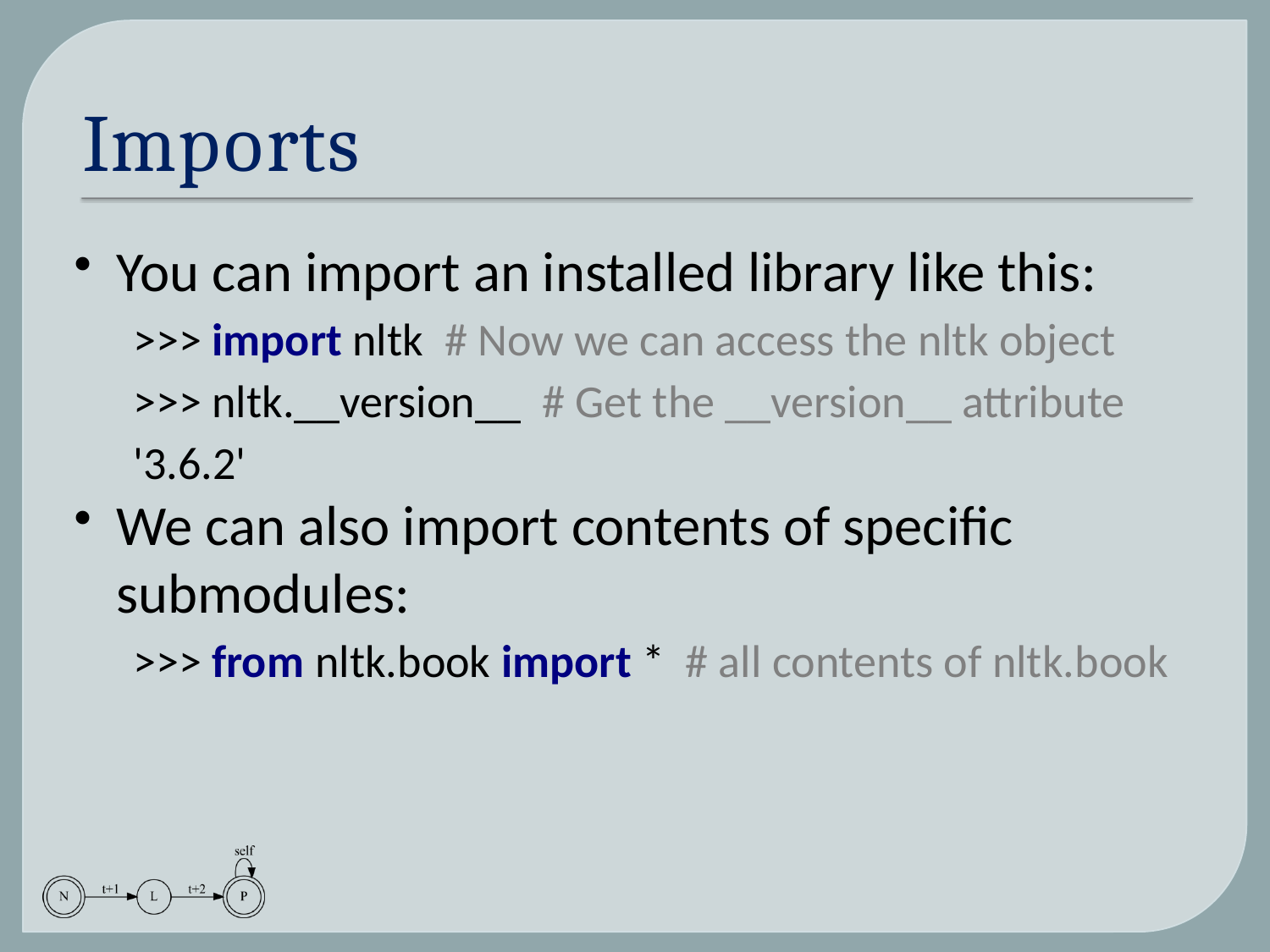

# Imports
You can import an installed library like this:
>>> import nltk  # Now we can access the nltk object
>>> nltk.__version__  # Get the __version__ attribute
'3.6.2'
We can also import contents of specific submodules:
>>> from nltk.book import *  # all contents of nltk.book